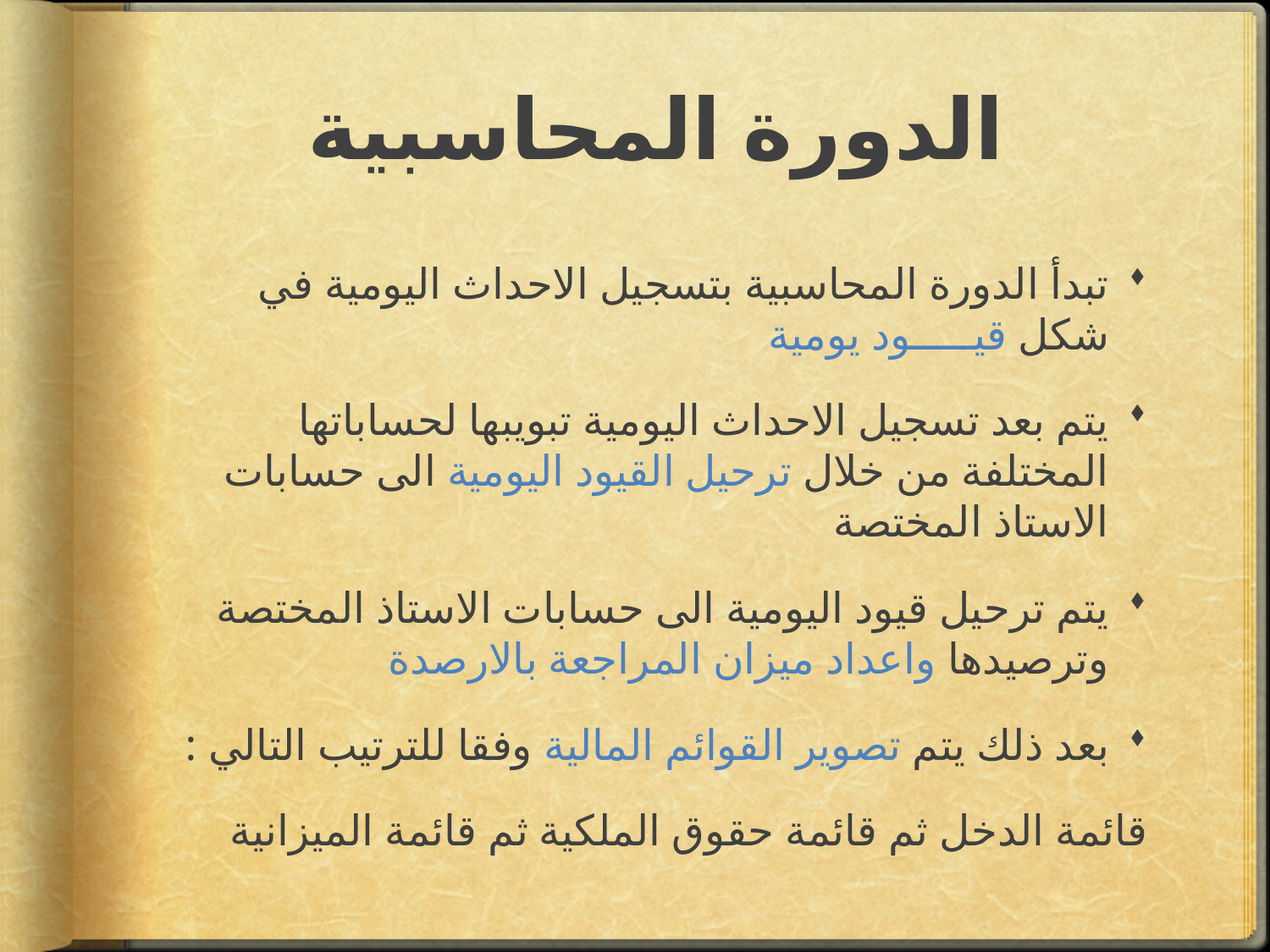

# الدورة المحاسبية
تبدأ الدورة المحاسبية بتسجيل الاحداث اليومية في شكل قيـــــود يومية
يتم بعد تسجيل الاحداث اليومية تبويبها لحساباتها المختلفة من خلال ترحيل القيود اليومية الى حسابات الاستاذ المختصة
يتم ترحيل قيود اليومية الى حسابات الاستاذ المختصة وترصيدها واعداد ميزان المراجعة بالارصدة
بعد ذلك يتم تصوير القوائم المالية وفقا للترتيب التالي :
قائمة الدخل ثم قائمة حقوق الملكية ثم قائمة الميزانية